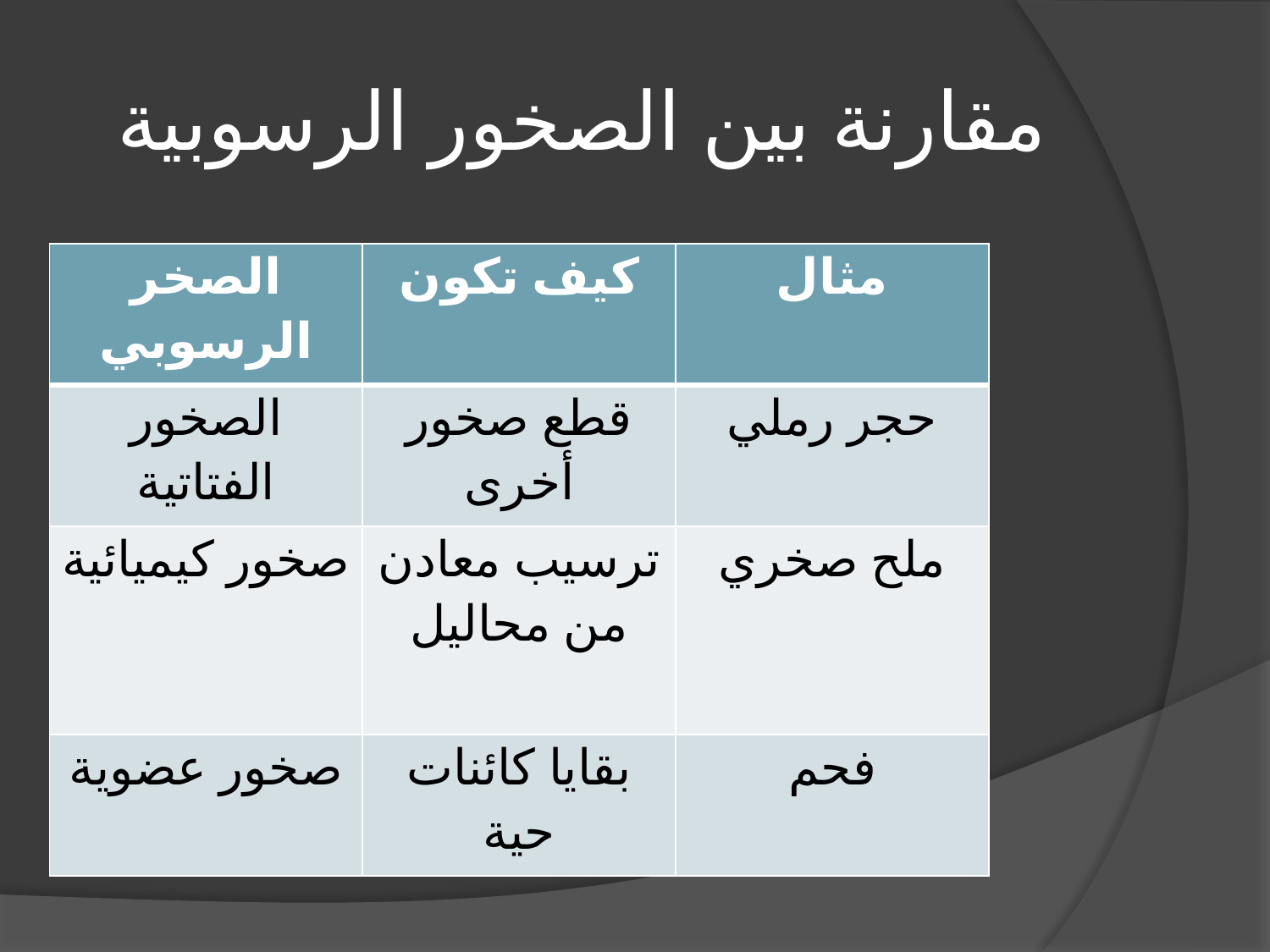

# مقارنة بين الصخور الرسوبية
| الصخر الرسوبي | كيف تكون | مثال |
| --- | --- | --- |
| الصخور الفتاتية | قطع صخور أخرى | حجر رملي |
| صخور كيميائية | ترسيب معادن من محاليل | ملح صخري |
| صخور عضوية | بقايا كائنات حية | فحم |